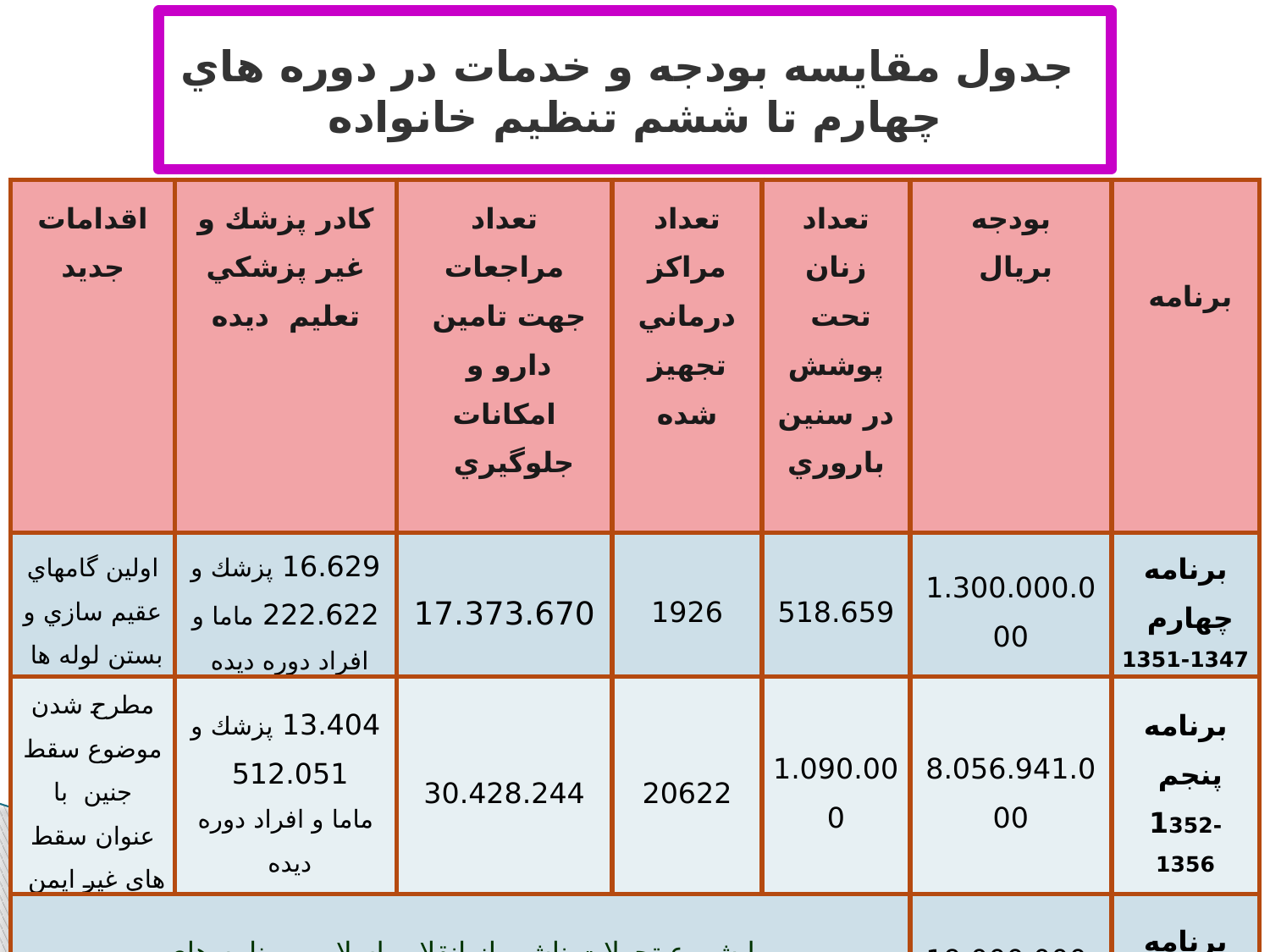

# جدول مقايسه بودجه و خدمات در دوره هاي چهارم تا ششم تنظيم خانواده
| اقدامات جديد | كادر پزشك و غير پزشكي تعليم ديده | تعداد مراجعات جهت تامين دارو و امكانات جلوگيري | تعداد مراكز درماني تجهيز شده | تعداد زنان تحت پوشش در سنين باروري | بودجه بريال | برنامه |
| --- | --- | --- | --- | --- | --- | --- |
| اولين گامهاي عقيم سازي و بستن لوله ها | 16.629 پزشك و 222.622 ماما و افراد دوره ديده | 17.373.670 | 1926 | 518.659 | 1.300.000.000 | برنامه چهارم 1351-1347 |
| مطرح شدن موضوع سقط جنين با عنوان سقط هاي غير ايمن | 13.404 پزشك و 512.051 ماما و افراد دوره ديده | 30.428.244 | 20622 | 1.090.000 | 8.056.941.000 | برنامه پنجم 1352-1356 |
| با شروع تحولات ناشي از انقلاب اسلامي برنامه هاي تنظيم خانواده متوقف شد |  |  |  |  | 19.000.000.000 | برنامه ششم 1361-1357 |